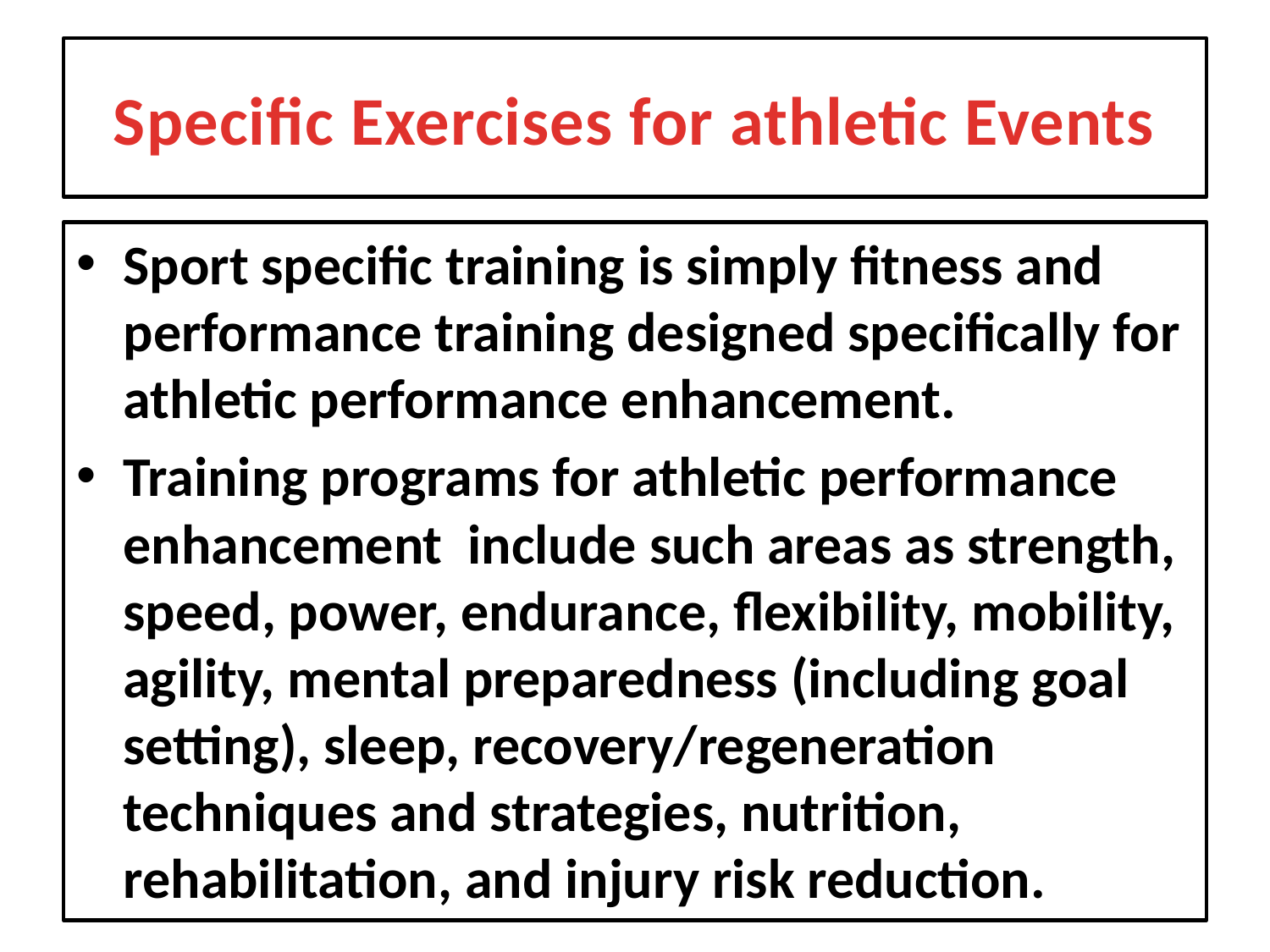

# Specific Exercises for athletic Events
Sport specific training is simply fitness and performance training designed specifically for athletic performance enhancement.
Training programs for athletic performance enhancement  include such areas as strength, speed, power, endurance, flexibility, mobility, agility, mental preparedness (including goal setting), sleep, recovery/regeneration techniques and strategies, nutrition, rehabilitation, and injury risk reduction.